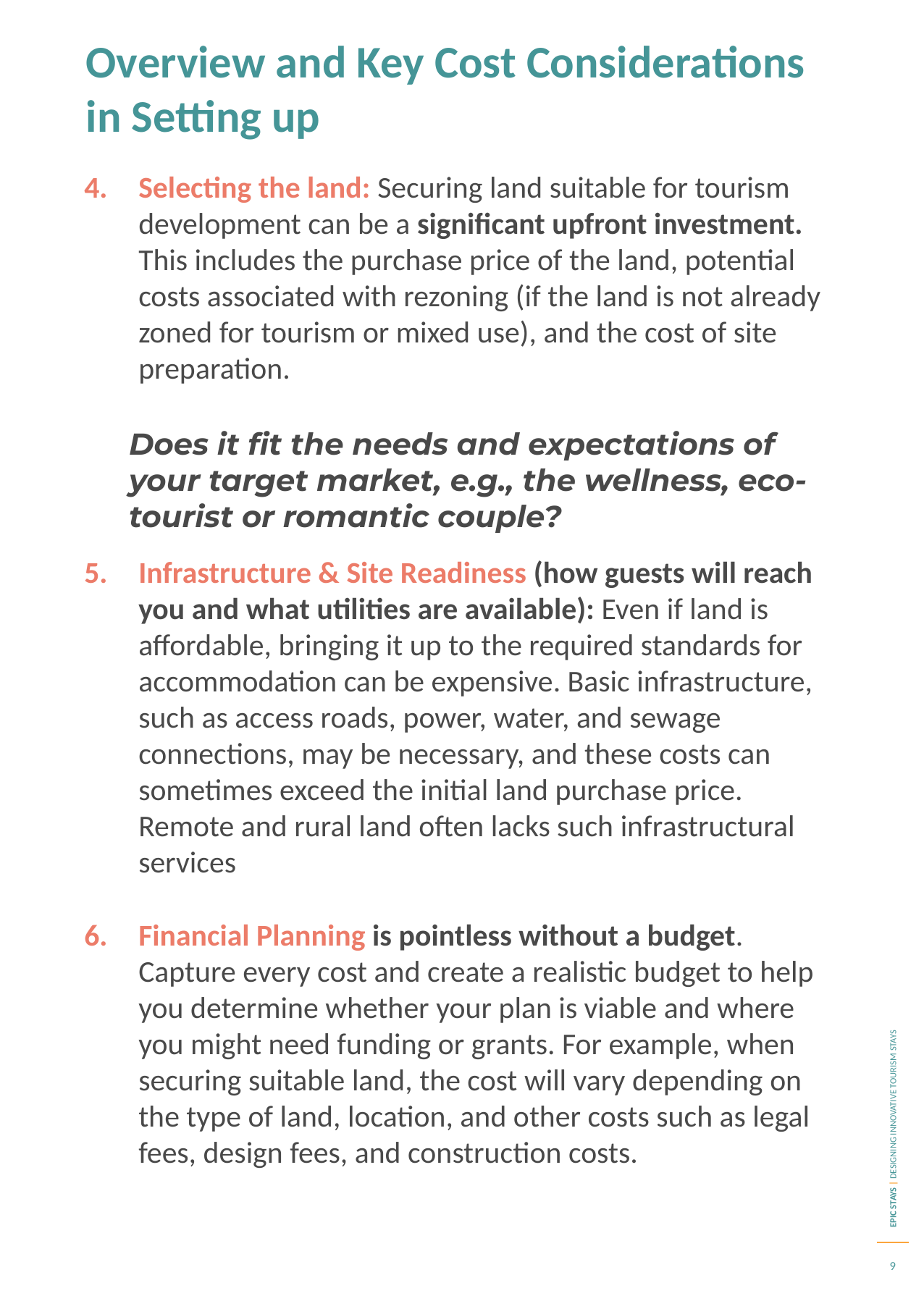

Overview and Key Cost Considerations in Setting up

Selecting the land: Securing land suitable for tourism development can be a significant upfront investment. This includes the purchase price of the land, potential costs associated with rezoning (if the land is not already zoned for tourism or mixed use), and the cost of site preparation.

Does it fit the needs and expectations of your target market, e.g., the wellness, eco-tourist or romantic couple?

Infrastructure & Site Readiness (how guests will reach you and what utilities are available): Even if land is affordable, bringing it up to the required standards for accommodation can be expensive. Basic infrastructure, such as access roads, power, water, and sewage connections, may be necessary, and these costs can sometimes exceed the initial land purchase price. Remote and rural land often lacks such infrastructural services

Financial Planning is pointless without a budget. Capture every cost and create a realistic budget to help you determine whether your plan is viable and where you might need funding or grants. For example, when securing suitable land, the cost will vary depending on the type of land, location, and other costs such as legal fees, design fees, and construction costs.

9